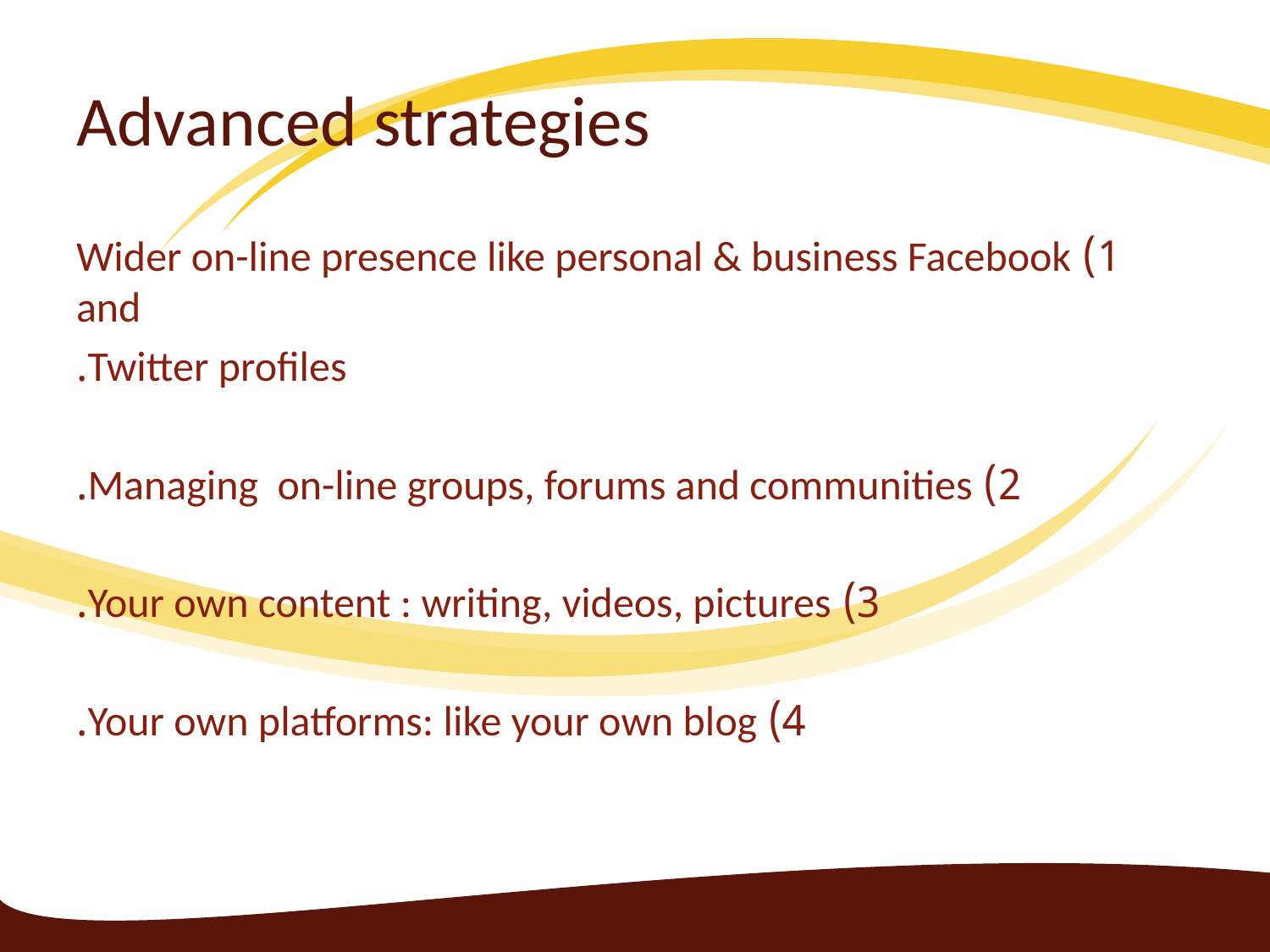

# Advanced strategies
1) Wider on-line presence like personal & business Facebook and
Twitter profiles.

2) Managing  on-line groups, forums and communities.

3) Your own content : writing, videos, pictures.

4) Your own platforms: like your own blog.